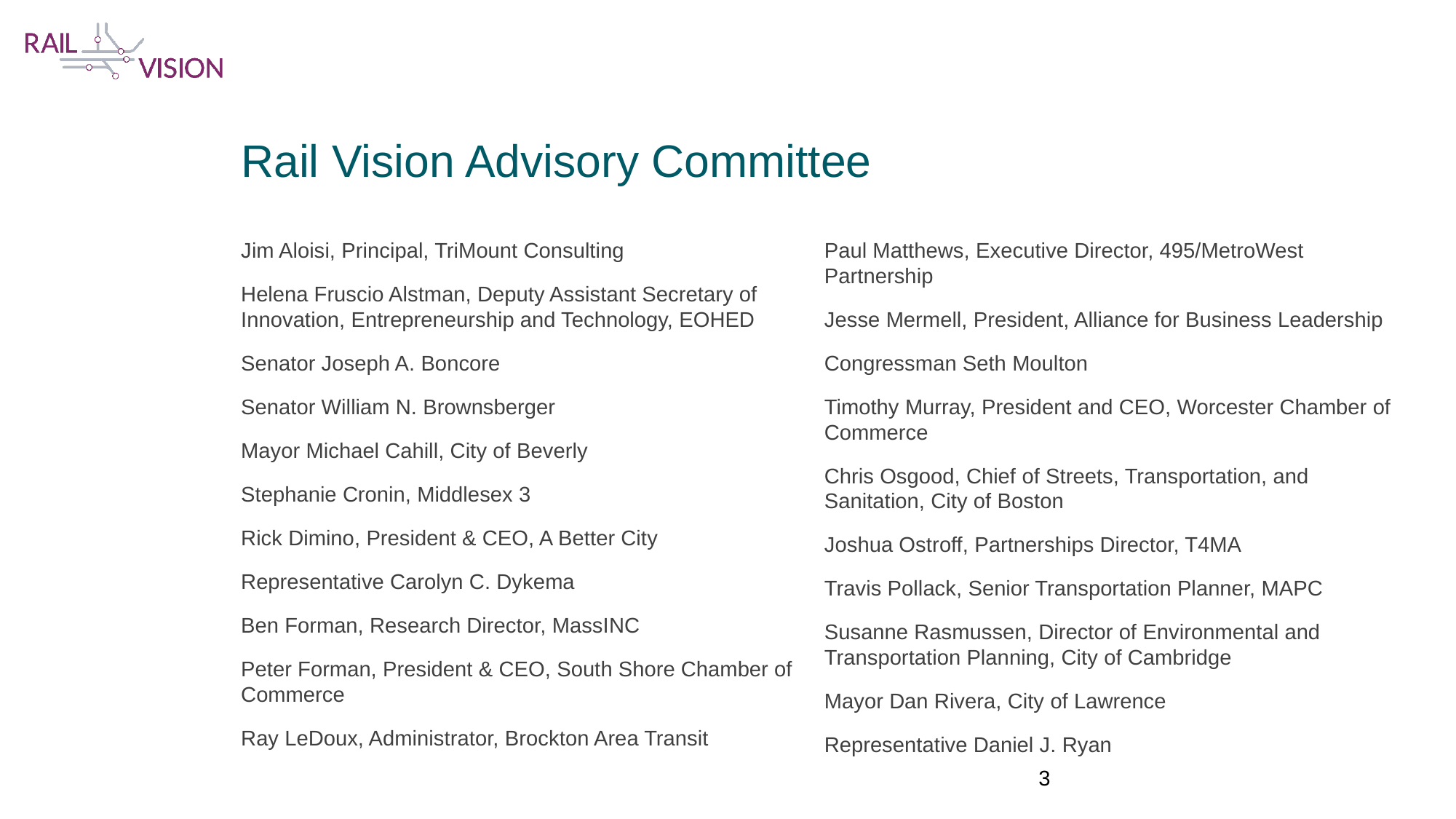

# Rail Vision Advisory Committee
Jim Aloisi, Principal, TriMount Consulting
Helena Fruscio Alstman, Deputy Assistant Secretary of Innovation, Entrepreneurship and Technology, EOHED
Senator Joseph A. Boncore
Senator William N. Brownsberger
Mayor Michael Cahill, City of Beverly
Stephanie Cronin, Middlesex 3
Rick Dimino, President & CEO, A Better City
Representative Carolyn C. Dykema
Ben Forman, Research Director, MassINC
Peter Forman, President & CEO, South Shore Chamber of Commerce
Ray LeDoux, Administrator, Brockton Area Transit
Paul Matthews, Executive Director, 495/MetroWest Partnership
Jesse Mermell, President, Alliance for Business Leadership
Congressman Seth Moulton
Timothy Murray, President and CEO, Worcester Chamber of Commerce
Chris Osgood, Chief of Streets, Transportation, and Sanitation, City of Boston
Joshua Ostroff, Partnerships Director, T4MA
Travis Pollack, Senior Transportation Planner, MAPC
Susanne Rasmussen, Director of Environmental and Transportation Planning, City of Cambridge
Mayor Dan Rivera, City of Lawrence
Representative Daniel J. Ryan
3